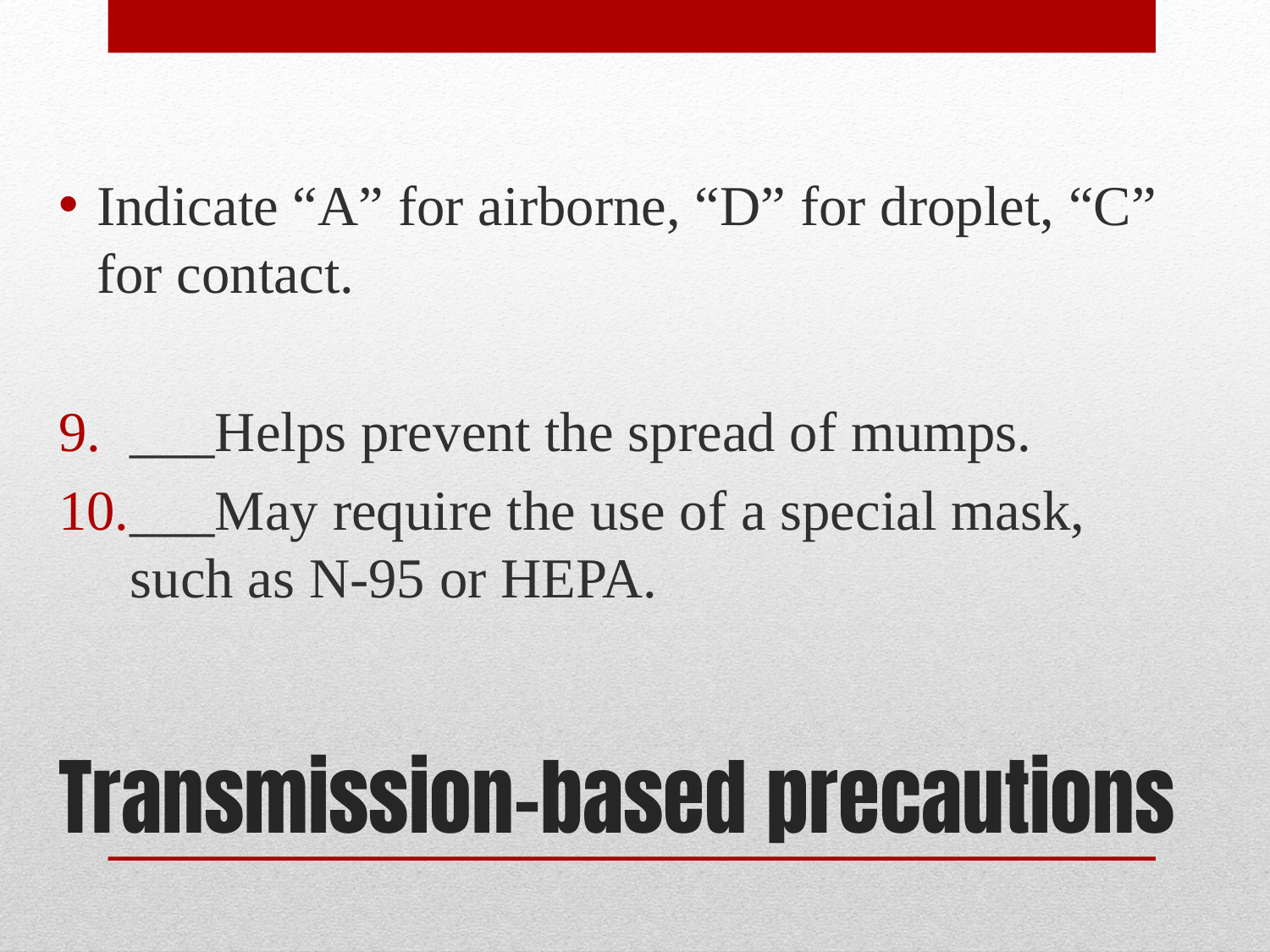

Indicate “A” for airborne, “D” for droplet, “C” for contact.

___Helps prevent the spread of mumps.
___May require the use of a special mask, such as N-95 or HEPA.
# Transmission-based precautions